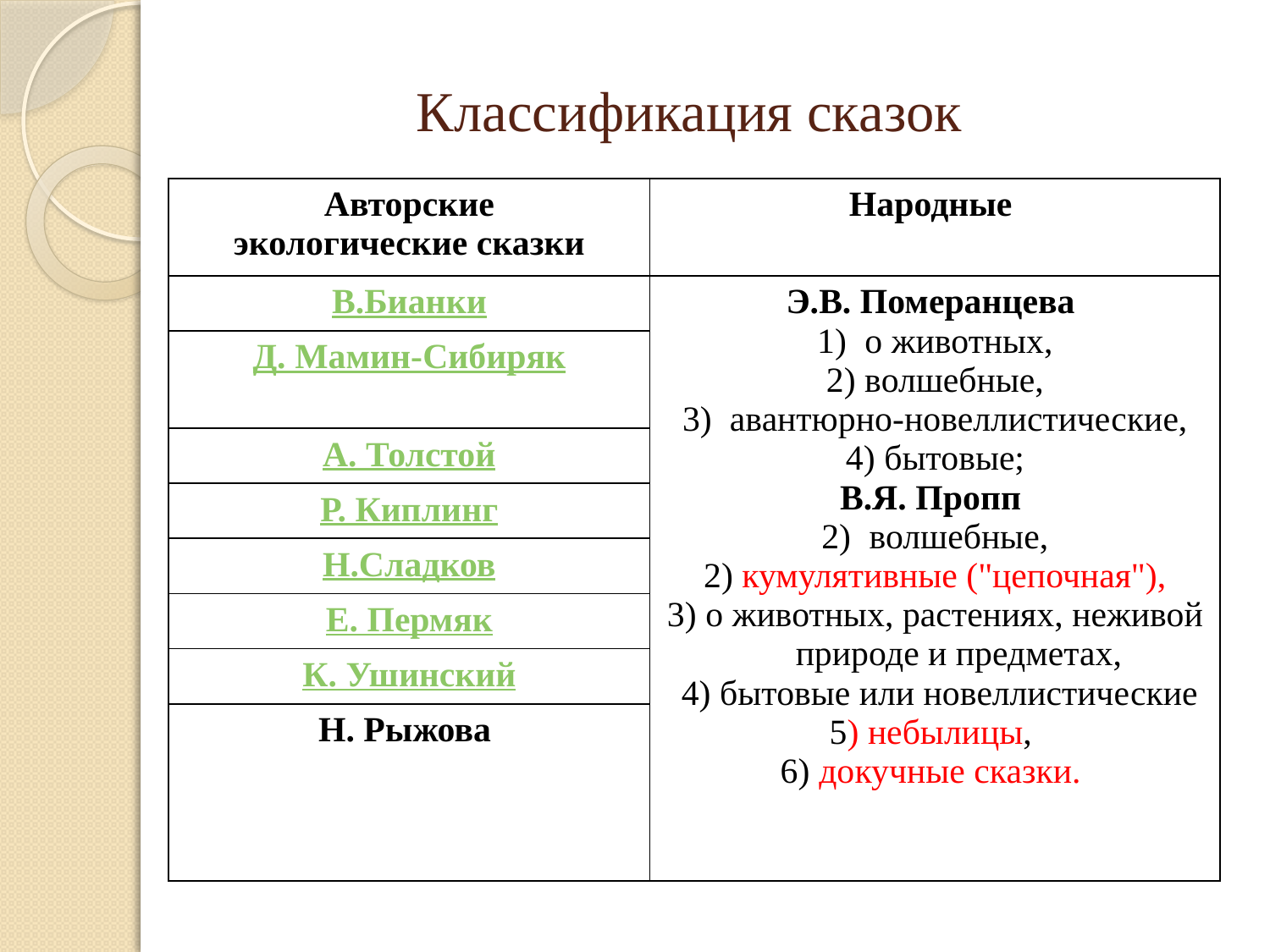

# Классификация сказок
| Авторские экологические сказки | Народные |
| --- | --- |
| В.Бианки | Э.В. Померанцева о животных, 2) волшебные, 3) авантюрно-новеллистические, 4) бытовые; В.Я. Пропп волшебные, 2) кумулятивные ("цепочная"), 3) о животных, растениях, неживой природе и предметах, 4) бытовые или новеллистические 5) небылицы, 6) докучные сказки. |
| Д. Мамин-Сибиряк |  |
| А. Толстой |  |
| Р. Киплинг |  |
| Н.Сладков |  |
| Е. Пермяк |  |
| К. Ушинский |  |
| Н. Рыжова |  |